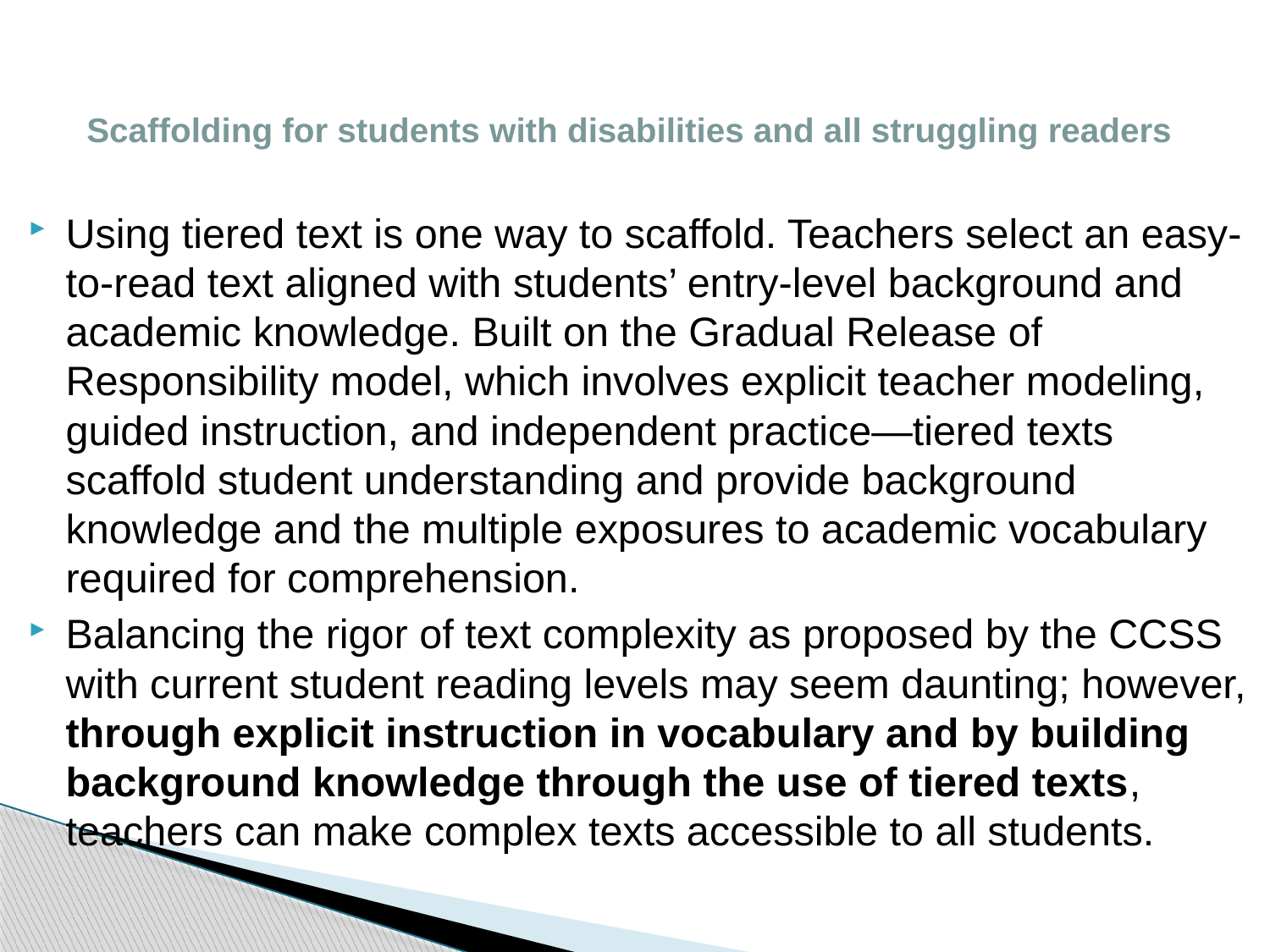

# Scaffolding for students with disabilities and all struggling readers
Using tiered text is one way to scaffold. Teachers select an easy-to-read text aligned with students’ entry-level background and academic knowledge. Built on the Gradual Release of Responsibility model, which involves explicit teacher modeling, guided instruction, and independent practice—tiered texts scaffold student understanding and provide background knowledge and the multiple exposures to academic vocabulary required for comprehension.
Balancing the rigor of text complexity as proposed by the CCSS with current student reading levels may seem daunting; however, through explicit instruction in vocabulary and by building background knowledge through the use of tiered texts, teachers can make complex texts accessible to all students.